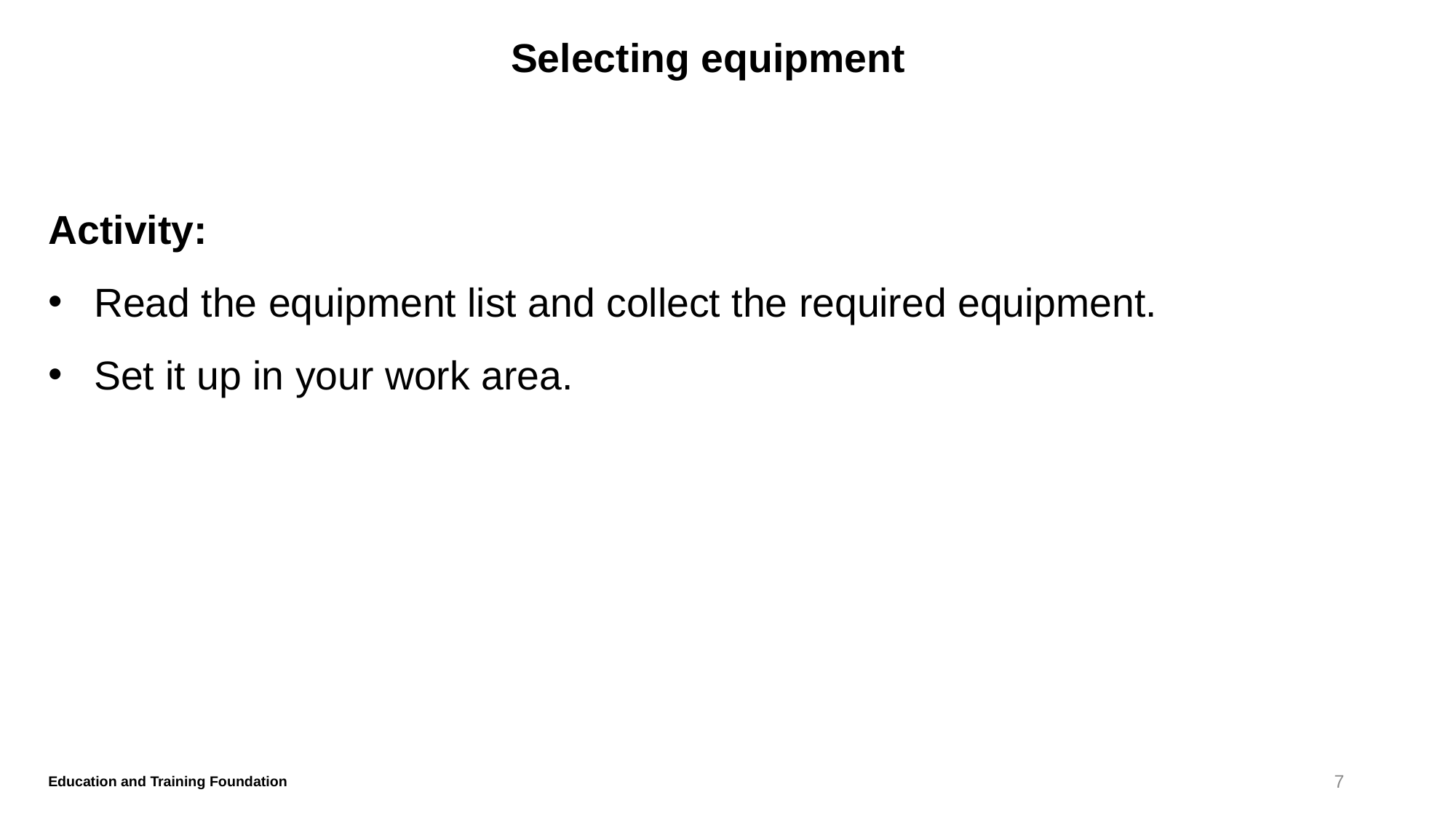

# Selecting equipment

Activity:
Read the equipment list and collect the required equipment.
Set it up in your work area.

7
Education and Training Foundation